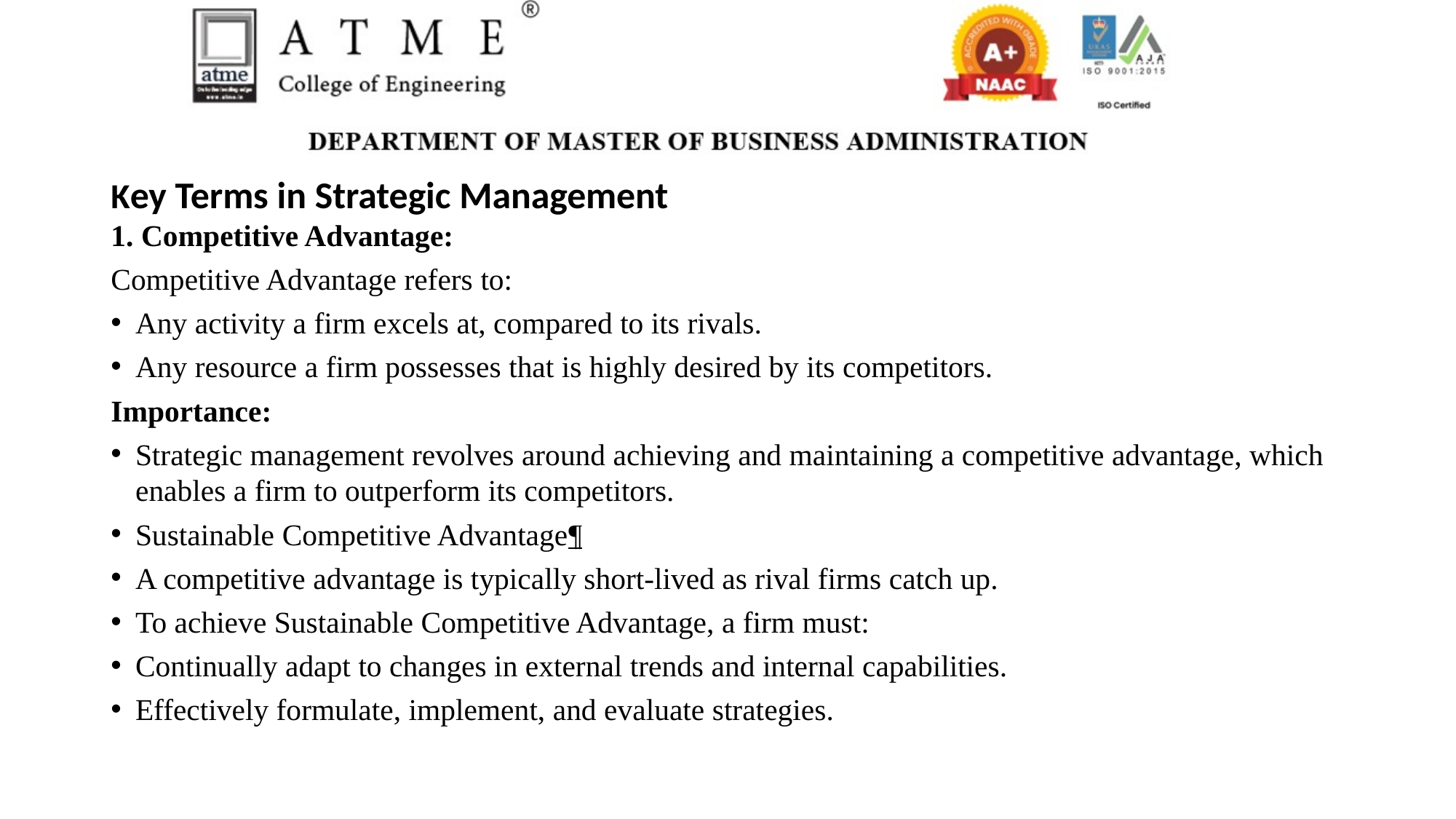

Key Terms in Strategic Management
1. Competitive Advantage:
Competitive Advantage refers to:
Any activity a firm excels at, compared to its rivals.
Any resource a firm possesses that is highly desired by its competitors.
Importance:
Strategic management revolves around achieving and maintaining a competitive advantage, which enables a firm to outperform its competitors.
Sustainable Competitive Advantage¶
A competitive advantage is typically short-lived as rival firms catch up.
To achieve Sustainable Competitive Advantage, a firm must:
Continually adapt to changes in external trends and internal capabilities.
Effectively formulate, implement, and evaluate strategies.